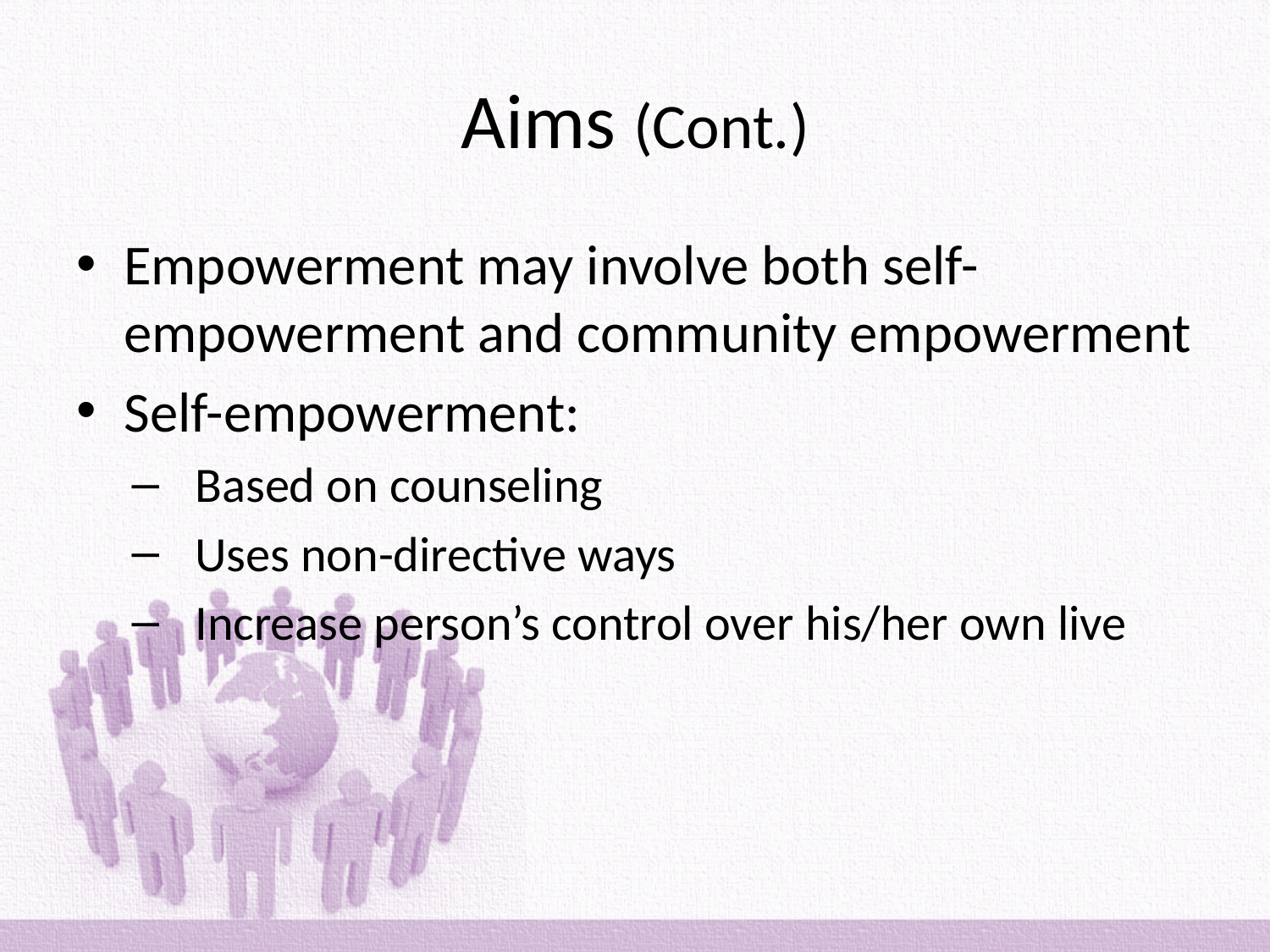

# Aims (Cont.)
Empowerment may involve both self-empowerment and community empowerment
Self-empowerment:
Based on counseling
Uses non-directive ways
Increase person’s control over his/her own live